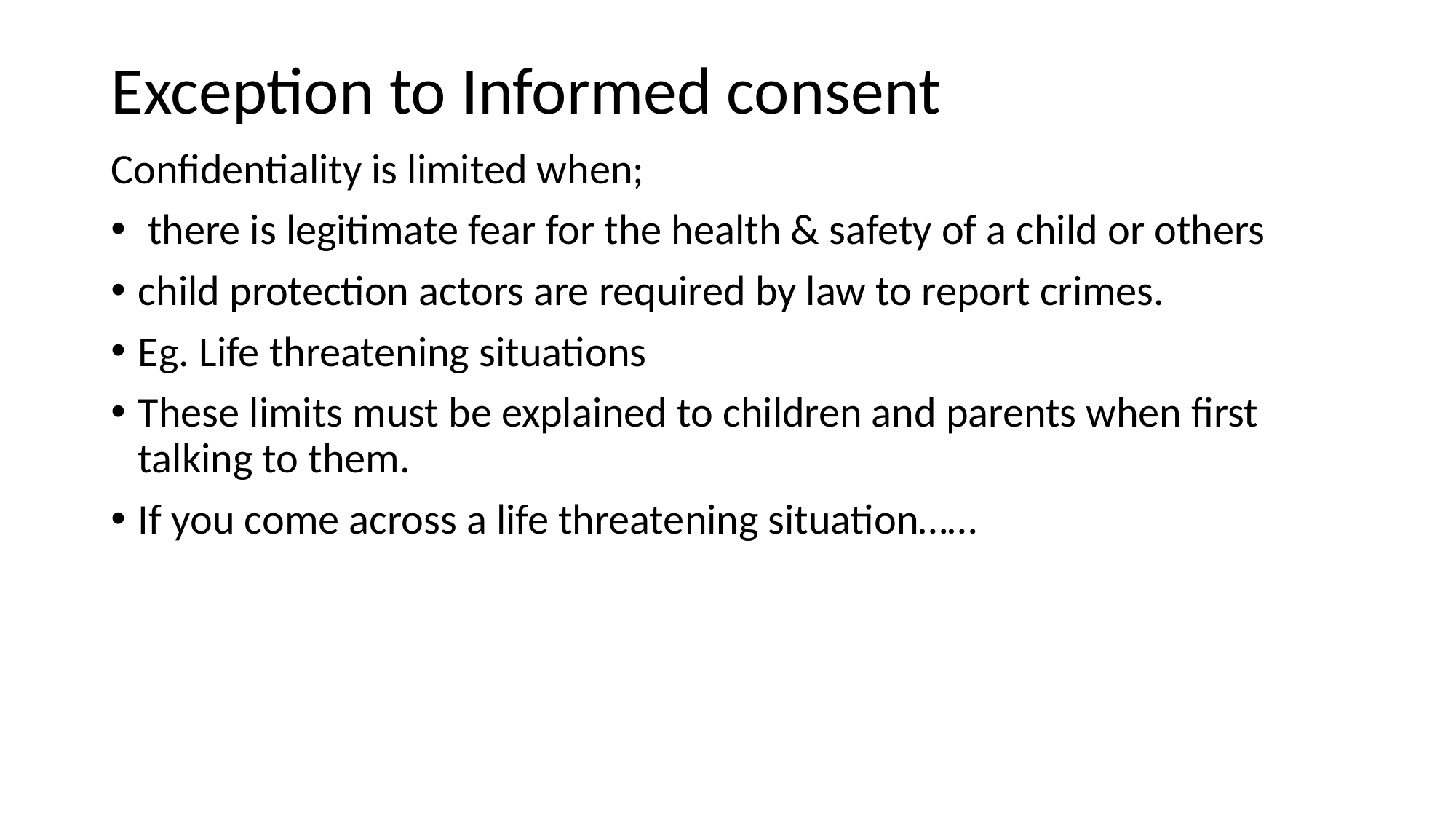

# Exception to Informed consent
Confidentiality is limited when;
 there is legitimate fear for the health & safety of a child or others
child protection actors are required by law to report crimes.
Eg. Life threatening situations
These limits must be explained to children and parents when first talking to them.
If you come across a life threatening situation……